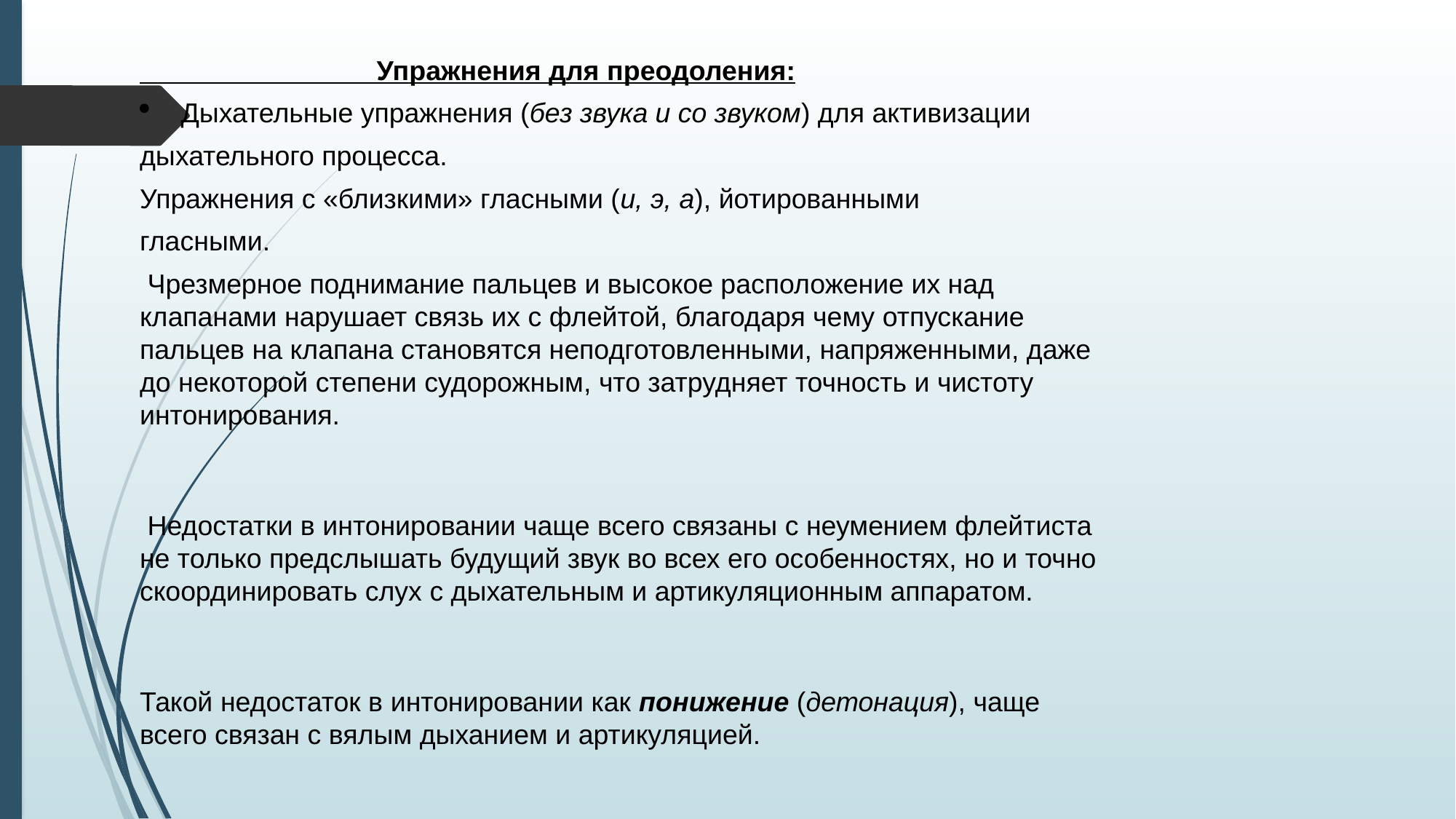

Упражнения для преодоления:
Дыхательные упражнения (без звука и со звуком) для активизации
дыхательного процесса.
Упражнения с «близкими» гласными (и, э, а), йотированными
гласными.
 Чрезмерное поднимание пальцев и высокое расположение их над клапанами нарушает связь их с флейтой, благодаря чему отпускание пальцев на клапана становятся неподготовленными, напряженными, даже до некоторой степени судорожным, что затрудняет точность и чистоту интонирования.

 Недостатки в интонировании чаще всего связаны с неумением флейтиста не только предслышать будущий звук во всех его особенностях, но и точно скоординировать слух с дыхательным и артикуляционным аппаратом.

Такой недостаток в интонировании как понижение (детонация), чаще всего связан с вялым дыханием и артикуляцией.